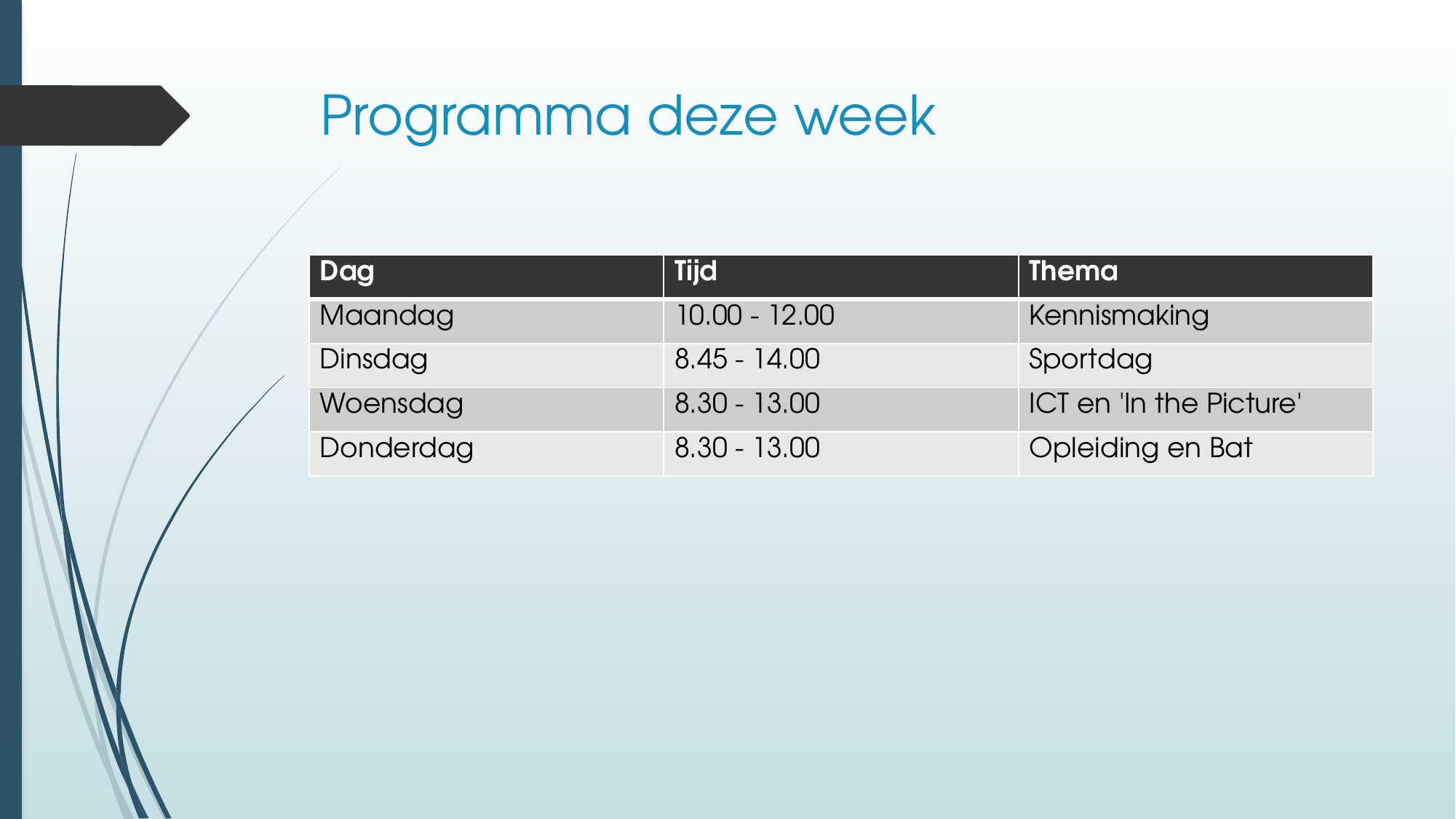

# Programma deze week
| Dag | Tijd | Thema |
| --- | --- | --- |
| Maandag | 10.00 - 12.00 | Kennismaking |
| Dinsdag | 8.45 - 14.00 | Sportdag |
| Woensdag | 8.30 - 13.00 | ICT en 'In the Picture' |
| Donderdag | 8.30 - 13.00 | Opleiding en Bat |